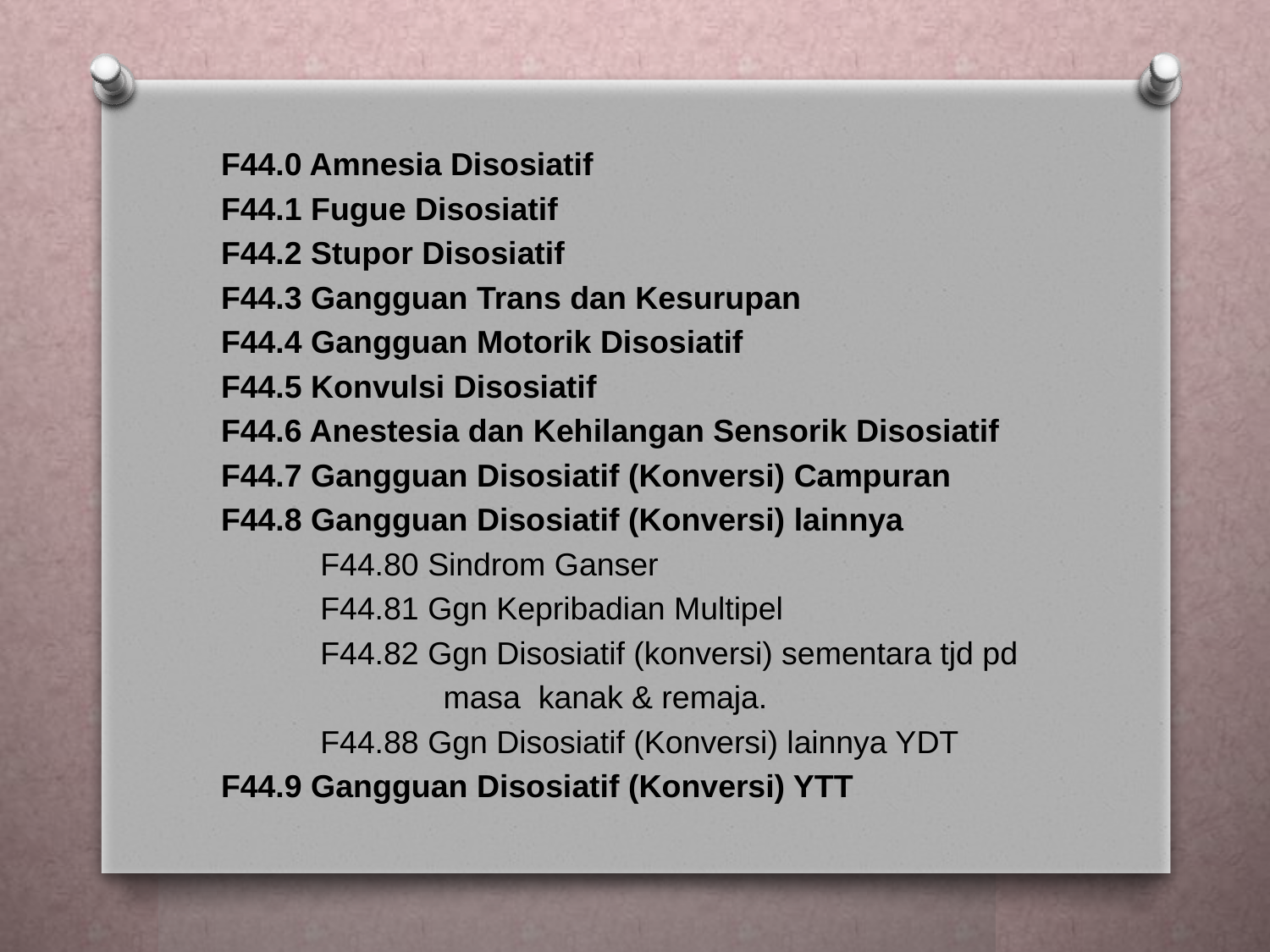

F44.0 Amnesia Disosiatif
F44.1 Fugue Disosiatif
F44.2 Stupor Disosiatif
F44.3 Gangguan Trans dan Kesurupan
F44.4 Gangguan Motorik Disosiatif
F44.5 Konvulsi Disosiatif
F44.6 Anestesia dan Kehilangan Sensorik Disosiatif
F44.7 Gangguan Disosiatif (Konversi) Campuran
F44.8 Gangguan Disosiatif (Konversi) lainnya
	       F44.80 Sindrom Ganser
	       F44.81 Ggn Kepribadian Multipel
	       F44.82 Ggn Disosiatif (konversi) sementara tjd pd
                         masa  kanak & remaja.
	       F44.88 Ggn Disosiatif (Konversi) lainnya YDT
F44.9 Gangguan Disosiatif (Konversi) YTT